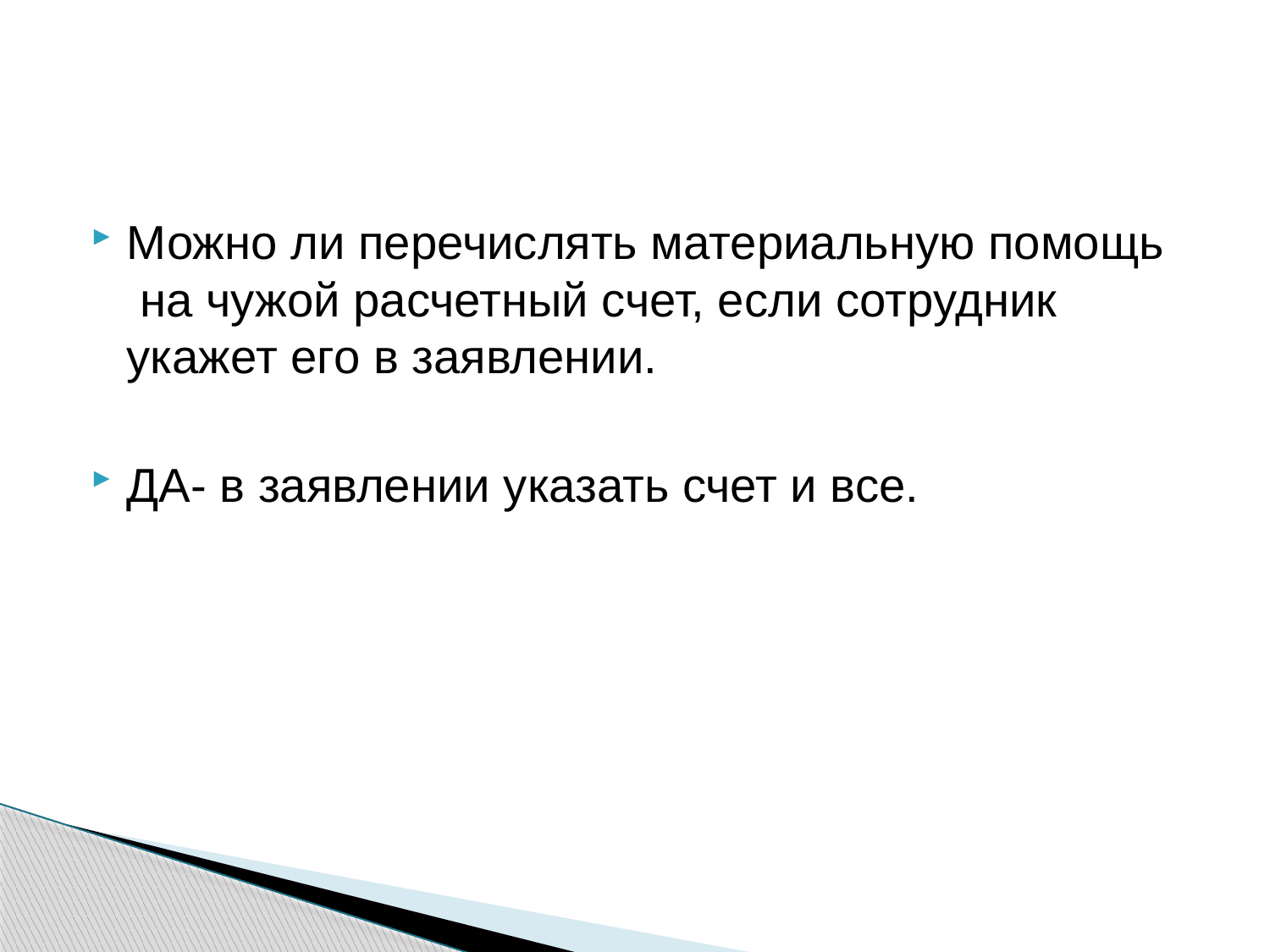

#
Можно ли перечислять материальную помощь  на чужой расчетный счет, если сотрудник укажет его в заявлении.

ДА- в заявлении указать счет и все.